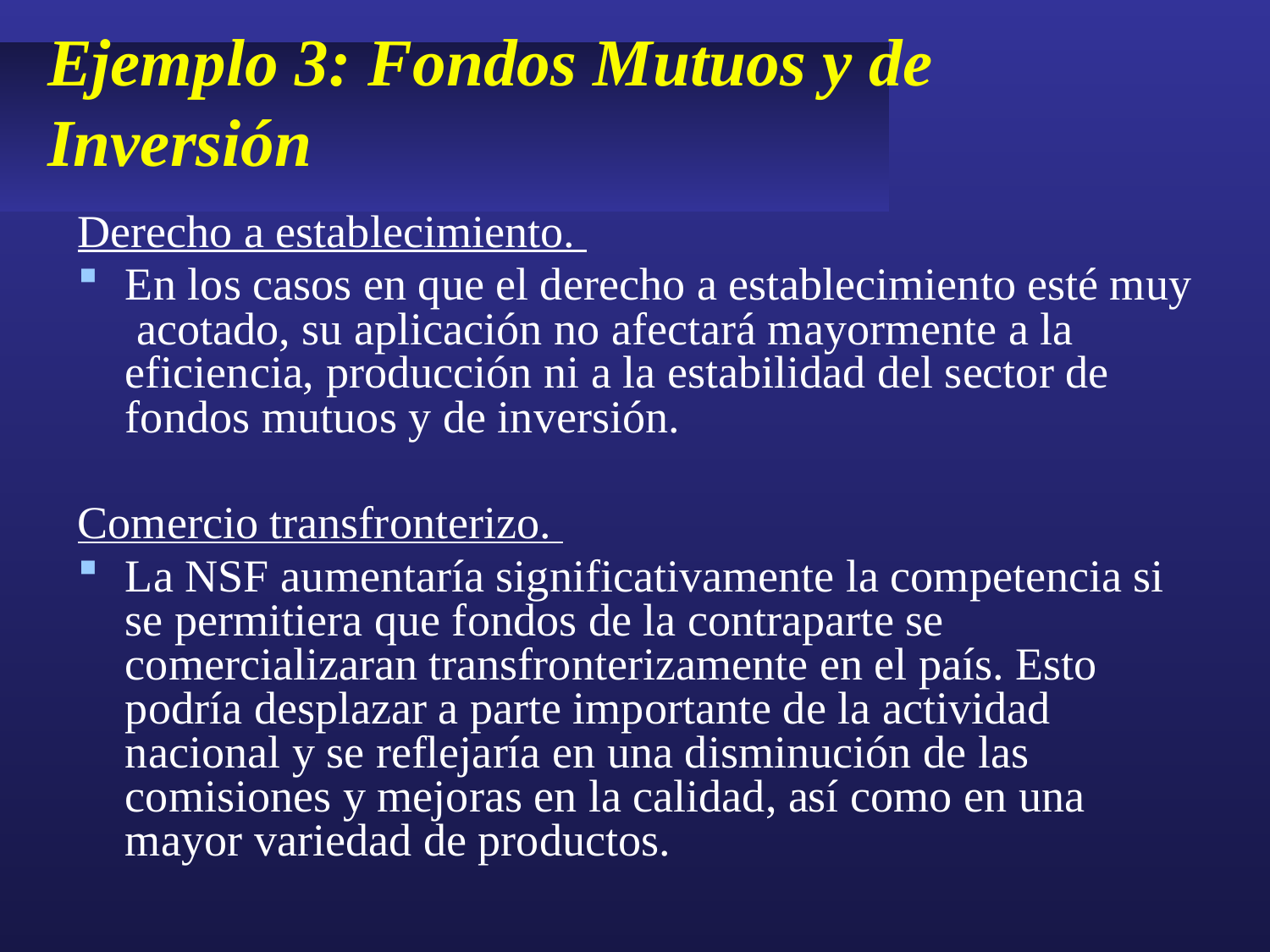

# Ejemplo 3: Fondos Mutuos y de Inversión

Derecho a establecimiento.
En los casos en que el derecho a establecimiento esté muy  acotado, su aplicación no afectará mayormente a la eficiencia, producción ni a la estabilidad del sector de fondos mutuos y de inversión.

Comercio transfronterizo.
La NSF aumentaría significativamente la competencia si se permitiera que fondos de la contraparte se comercializaran transfronterizamente en el país. Esto podría desplazar a parte importante de la actividad nacional y se reflejaría en una disminución de las comisiones y mejoras en la calidad, así como en una mayor variedad de productos.